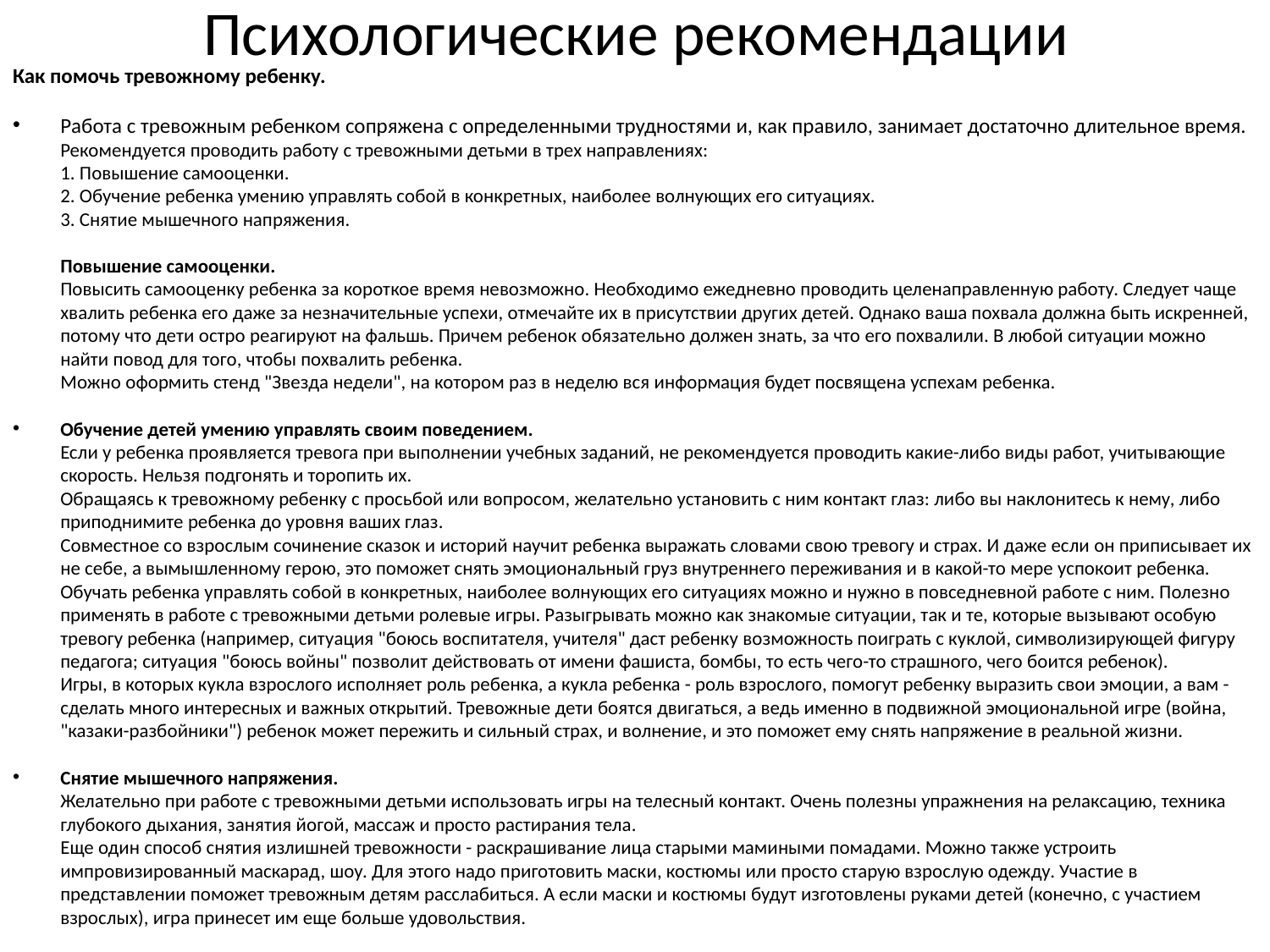

# Психологические рекомендации
Как помочь тревожному ребенку.

Работа с тревожным ребенком сопряжена с определенными трудностями и, как правило, занимает достаточно длительное время.
Рекомендуется проводить работу с тревожными детьми в трех направлениях:
1. Повышение самооценки.
2. Обучение ребенка умению управлять собой в конкретных, наиболее волнующих его ситуациях.
3. Снятие мышечного напряжения.
Повышение самооценки.
Повысить самооценку ребенка за короткое время невозможно. Необходимо ежедневно проводить целенаправленную работу. Следует чаще хвалить ребенка его даже за незначительные успехи, отмечайте их в присутствии других детей. Однако ваша похвала должна быть искренней, потому что дети остро реагируют на фальшь. Причем ребенок обязательно должен знать, за что его похвалили. В любой ситуации можно найти повод для того, чтобы похвалить ребенка.
Можно оформить стенд "Звезда недели", на котором раз в неделю вся информация будет посвящена успехам ребенка.

Обучение детей умению управлять своим поведением.
Если у ребенка проявляется тревога при выполнении учебных заданий, не рекомендуется проводить какие-либо виды работ, учитывающие скорость. Нельзя подгонять и торопить их.
Обращаясь к тревожному ребенку с просьбой или вопросом, желательно установить с ним контакт глаз: либо вы наклонитесь к нему, либо приподнимите ребенка до уровня ваших глаз.
Совместное со взрослым сочинение сказок и историй научит ребенка выражать словами свою тревогу и страх. И даже если он приписывает их не себе, а вымышленному герою, это поможет снять эмоциональный груз внутреннего переживания и в какой-то мере успокоит ребенка.
Обучать ребенка управлять собой в конкретных, наиболее волнующих его ситуациях можно и нужно в повседневной работе с ним. Полезно применять в работе с тревожными детьми ролевые игры. Разыгрывать можно как знакомые ситуации, так и те, которые вызывают особую тревогу ребенка (например, ситуация "боюсь воспитателя, учителя" даст ребенку возможность поиграть с куклой, символизирующей фигуру педагога; ситуация "боюсь войны" позволит действовать от имени фашиста, бомбы, то есть чего-то страшного, чего боится ребенок).
Игры, в которых кукла взрослого исполняет роль ребенка, а кукла ребенка - роль взрослого, помогут ребенку выразить свои эмоции, а вам - сделать много интересных и важных открытий. Тревожные дети боятся двигаться, а ведь именно в подвижной эмоциональной игре (война, "казаки-разбойники") ребенок может пережить и сильный страх, и волнение, и это поможет ему снять напряжение в реальной жизни.

Снятие мышечного напряжения.
Желательно при работе с тревожными детьми использовать игры на телесный контакт. Очень полезны упражнения на релаксацию, техника глубокого дыхания, занятия йогой, массаж и просто растирания тела.
Еще один способ снятия излишней тревожности - раскрашивание лица старыми мамиными помадами. Можно также устроить импровизированный маскарад, шоу. Для этого надо приготовить маски, костюмы или просто старую взрослую одежду. Участие в представлении поможет тревожным детям расслабиться. А если маски и костюмы будут изготовлены руками детей (конечно, с участием взрослых), игра принесет им еще больше удовольствия.